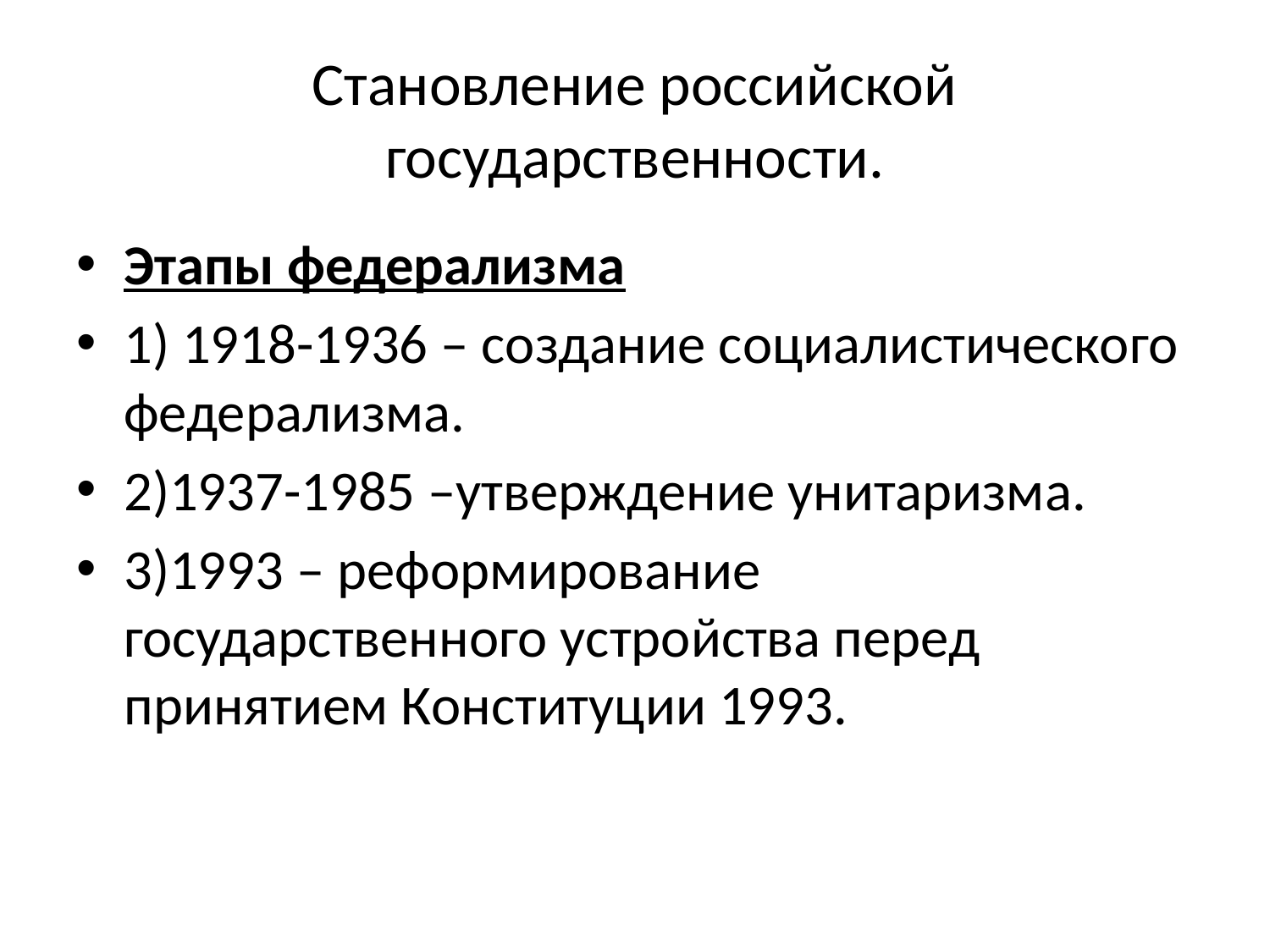

# Становление российской государственности.
Этапы федерализма
1) 1918-1936 – создание социалистического федерализма.
2)1937-1985 –утверждение унитаризма.
3)1993 – реформирование государственного устройства перед принятием Конституции 1993.